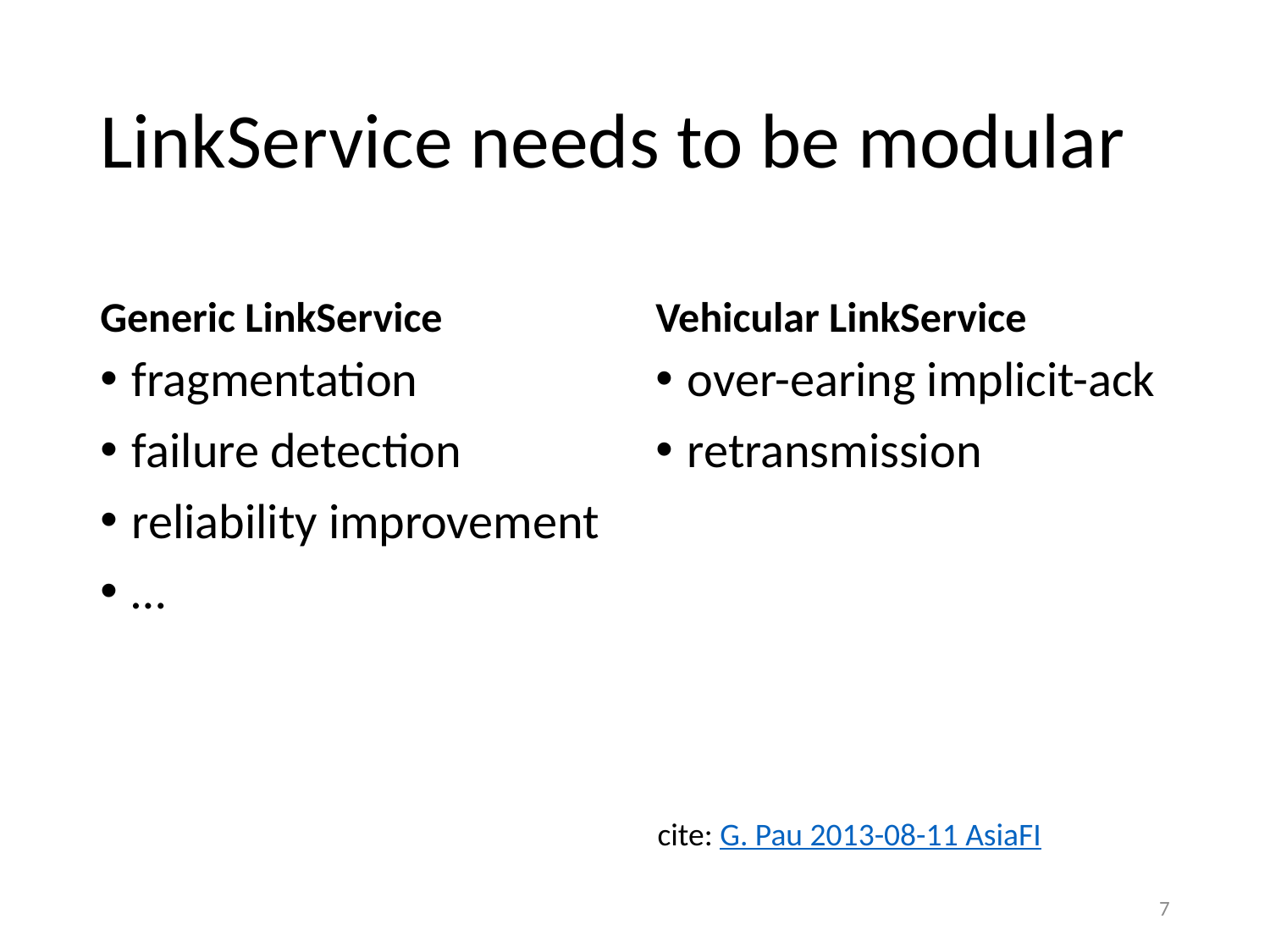

# LinkService needs to be modular
Generic LinkService
Vehicular LinkService
fragmentation
failure detection
reliability improvement
…
over-earing implicit-ack
retransmission
cite: G. Pau 2013-08-11 AsiaFI
7